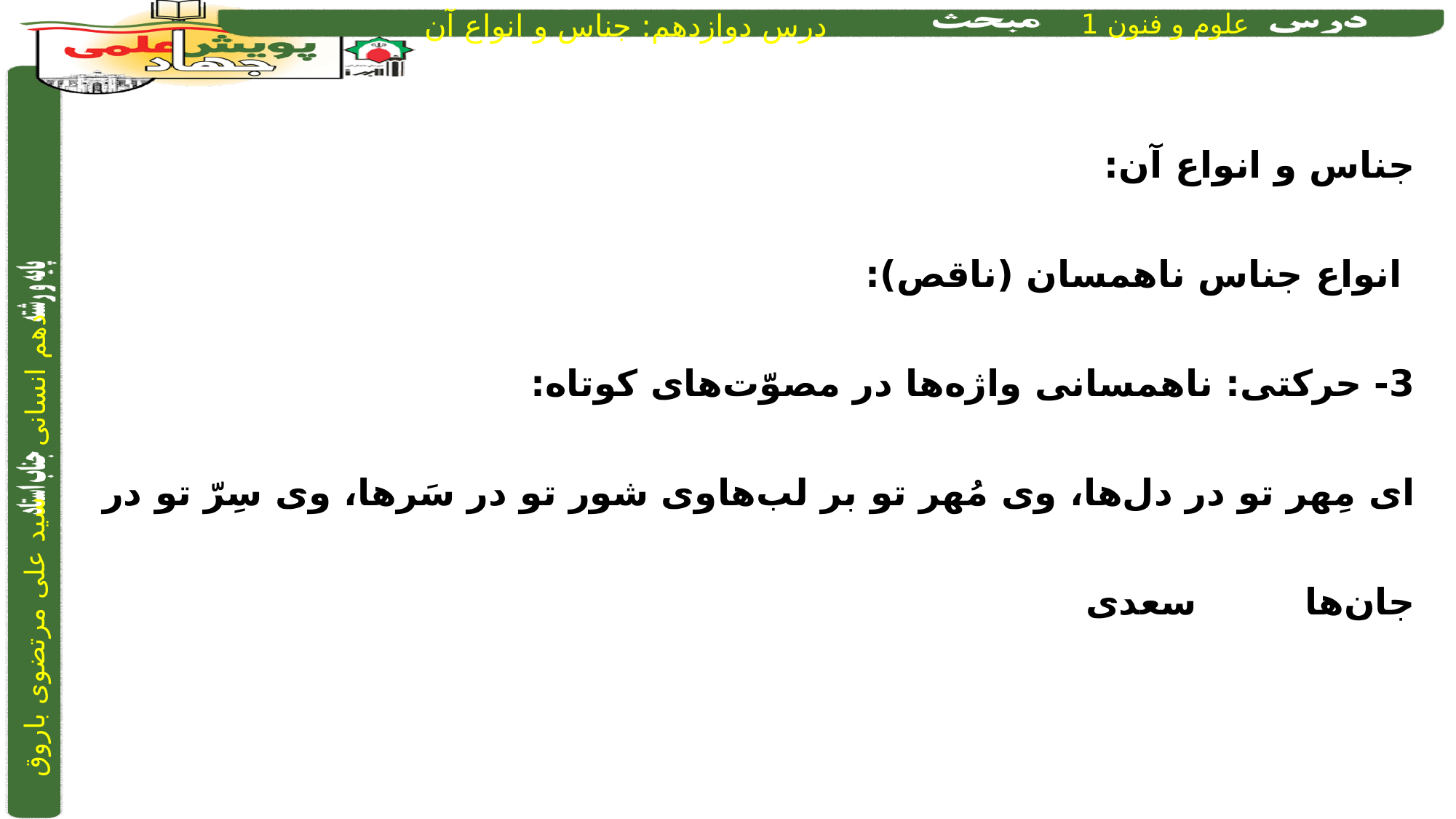

جناس و انواع آن:
 انواع جناس ناهمسان (ناقص):
3- حرکتی: ناهمسانی واژه‌ها در مصوّت‌های کوتاه:
ای مِهر تو در دل‌ها، وی مُهر تو بر لب‌ها	وی شور تو در سَرها، وی سِرّ تو در جان‌ها 		سعدی